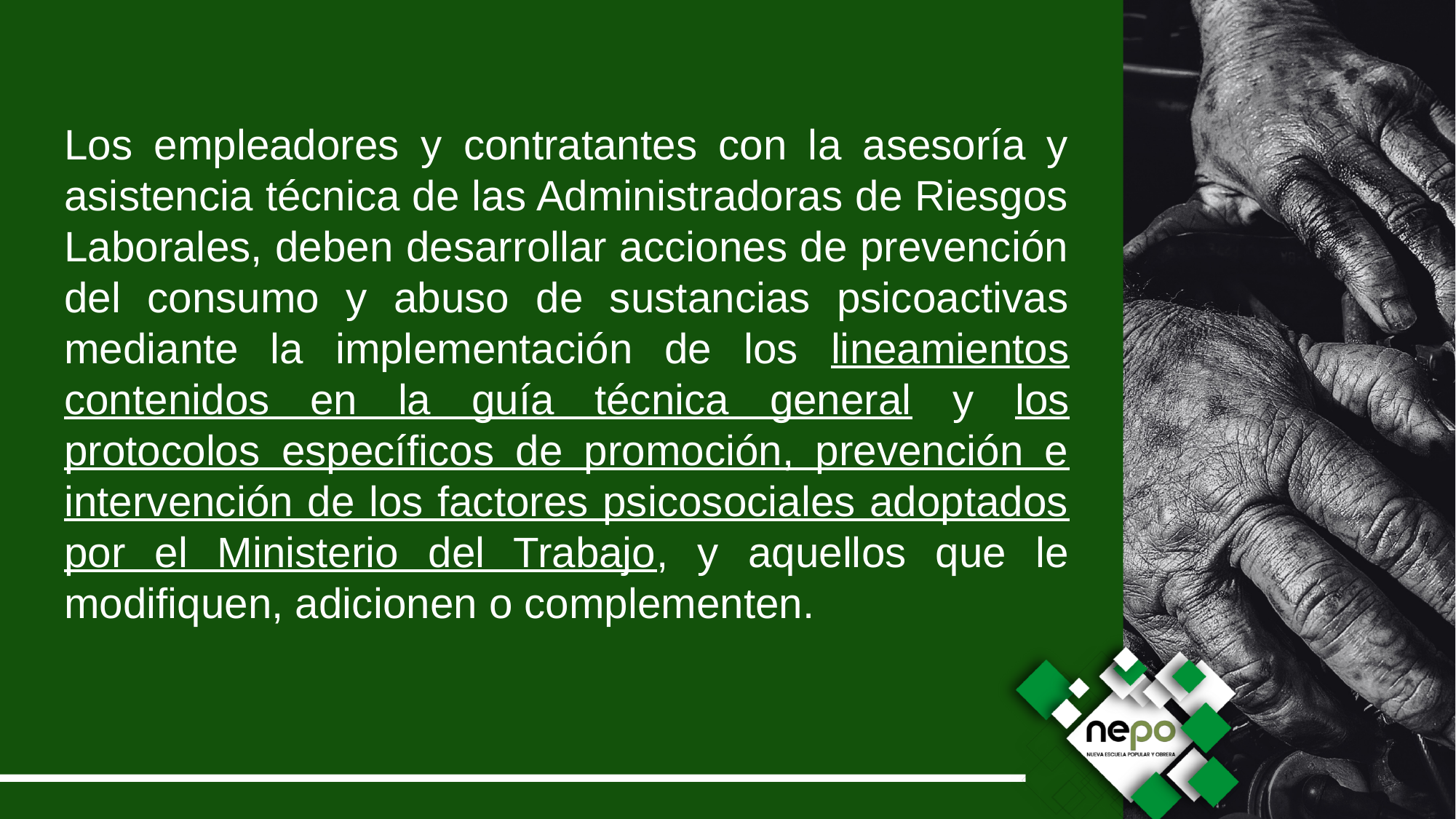

Los empleadores y contratantes con la asesoría y asistencia técnica de las Administradoras de Riesgos Laborales, deben desarrollar acciones de prevención del consumo y abuso de sustancias psicoactivas mediante la implementación de los lineamientos contenidos en la guía técnica general y los protocolos específicos de promoción, prevención e intervención de los factores psicosociales adoptados por el Ministerio del Trabajo, y aquellos que le modifiquen, adicionen o complementen.